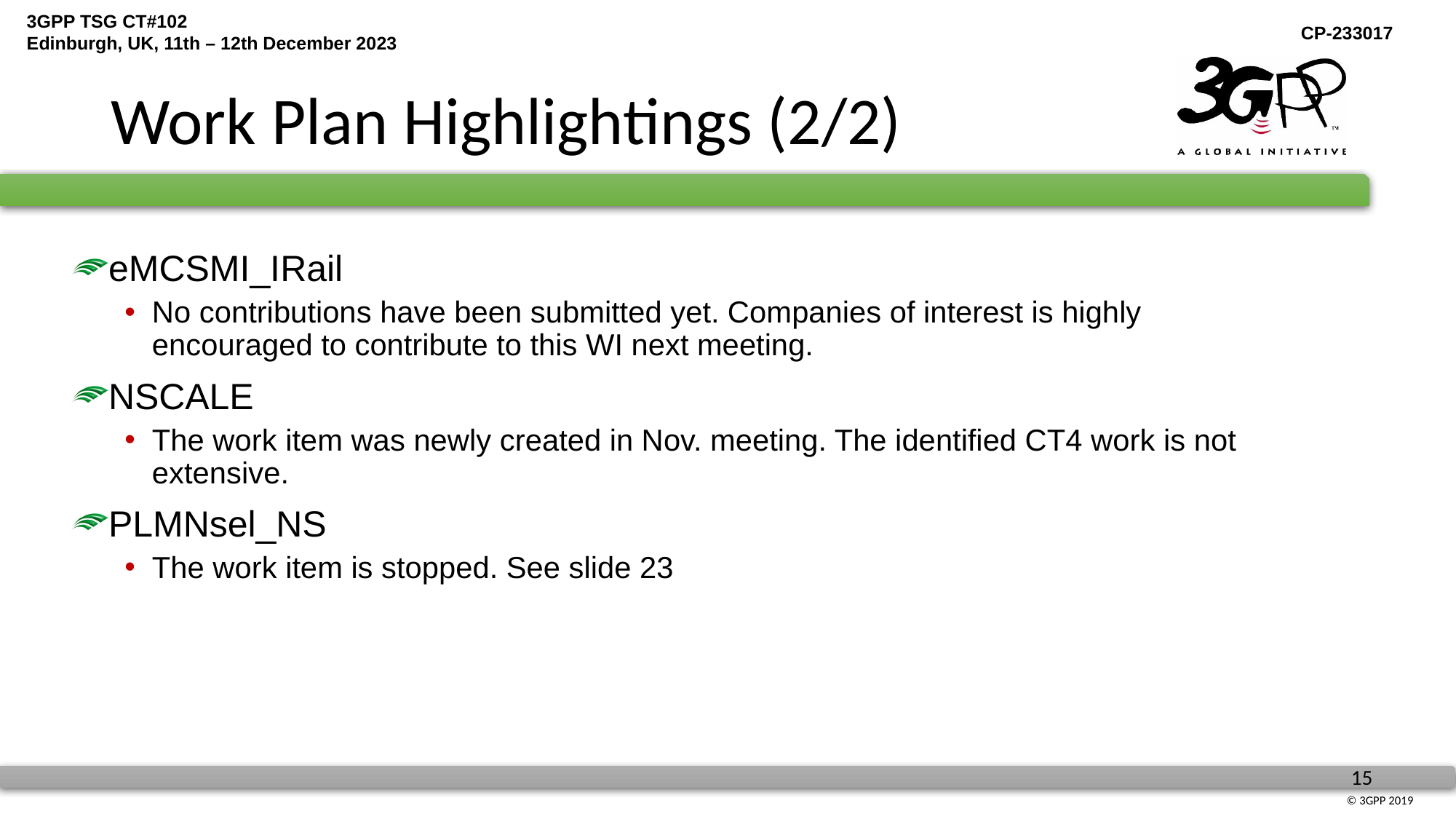

# Work Plan Highlightings (2/2)
eMCSMI_IRail
No contributions have been submitted yet. Companies of interest is highly encouraged to contribute to this WI next meeting.
NSCALE
The work item was newly created in Nov. meeting. The identified CT4 work is not extensive.
PLMNsel_NS
The work item is stopped. See slide 23